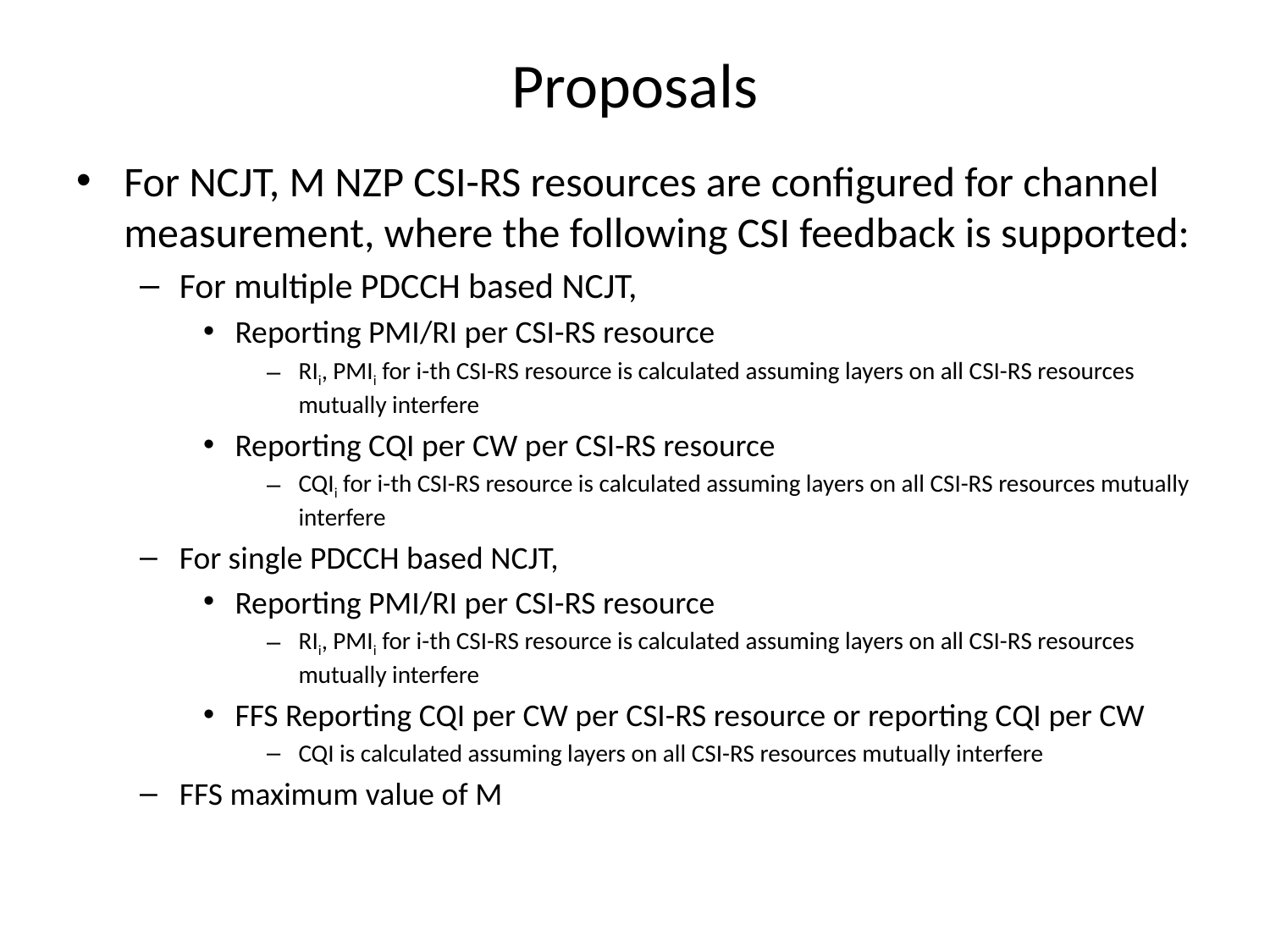

# Proposals
For NCJT, M NZP CSI-RS resources are configured for channel measurement, where the following CSI feedback is supported:
For multiple PDCCH based NCJT,
Reporting PMI/RI per CSI-RS resource
RIi, PMIi for i-th CSI-RS resource is calculated assuming layers on all CSI-RS resources mutually interfere
Reporting CQI per CW per CSI-RS resource
CQIi for i-th CSI-RS resource is calculated assuming layers on all CSI-RS resources mutually interfere
For single PDCCH based NCJT,
Reporting PMI/RI per CSI-RS resource
RIi, PMIi for i-th CSI-RS resource is calculated assuming layers on all CSI-RS resources mutually interfere
FFS Reporting CQI per CW per CSI-RS resource or reporting CQI per CW
CQI is calculated assuming layers on all CSI-RS resources mutually interfere
FFS maximum value of M